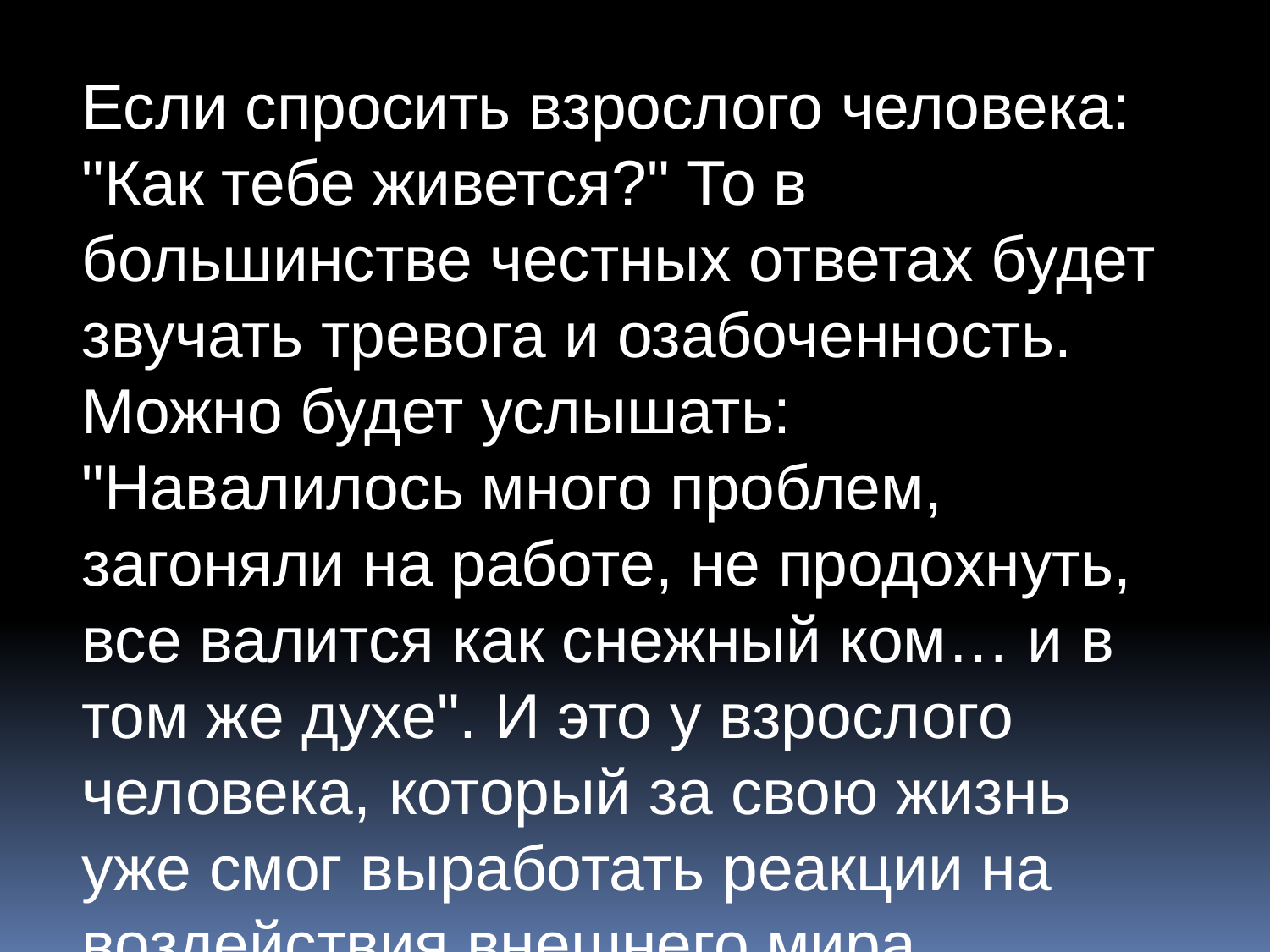

Если спросить взрослого человека: "Как тебе живется?" То в большинстве честных ответах будет звучать тревога и озабоченность. Можно будет услышать: "Навалилось много проблем, загоняли на работе, не продохнуть, все валится как снежный ком… и в том же духе". И это у взрослого человека, который за свою жизнь уже смог выработать реакции на воздействия внешнего мира.